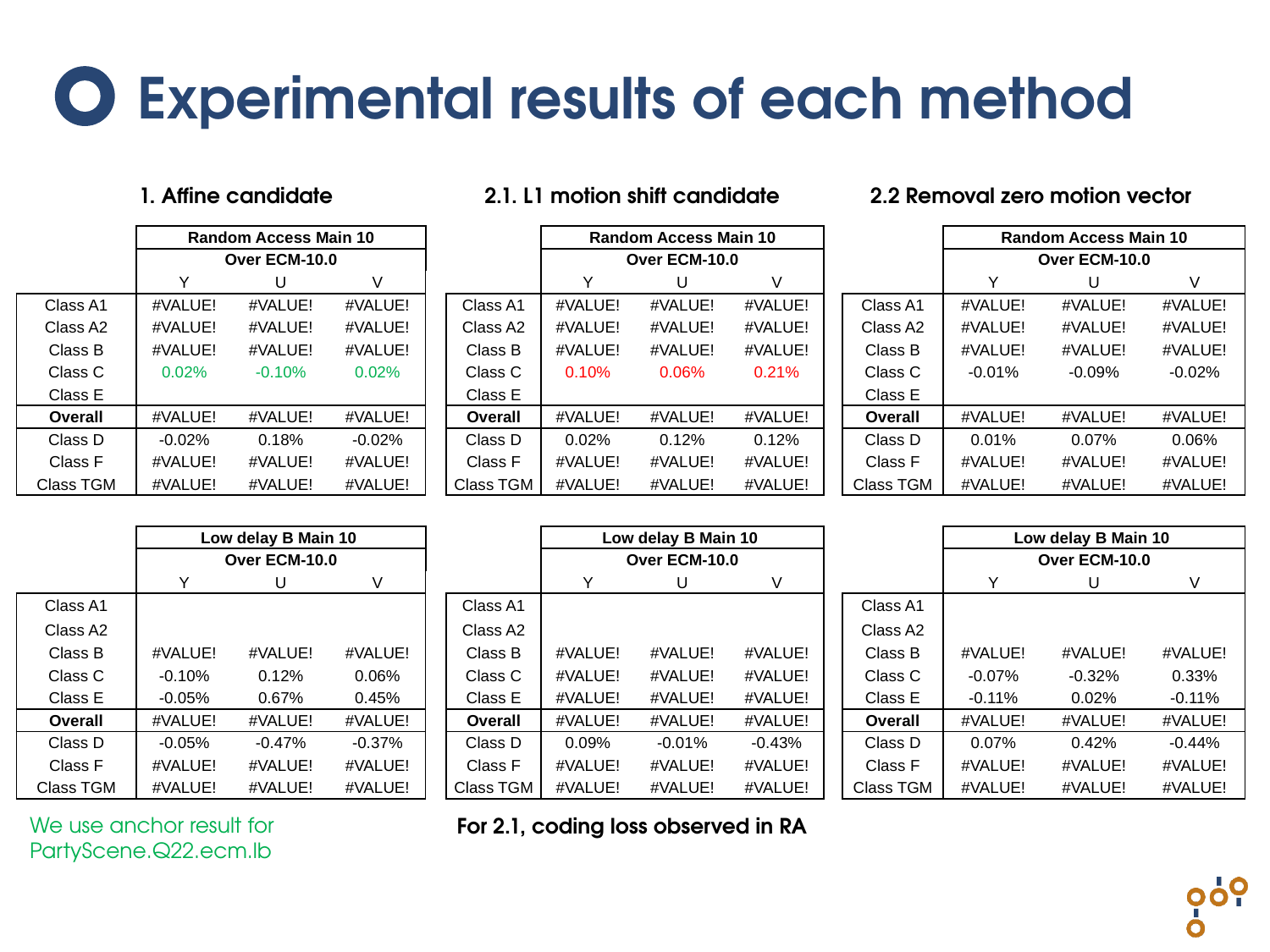

# Experimental results of each method
1. Affine candidate
2.1. L1 motion shift candidate
2.2 Removal zero motion vector
|  | Random Access Main 10 |  |  |
| --- | --- | --- | --- |
|  | Over ECM-10.0 |  |  |
|  | Y | U | V |
| Class A1 | #VALUE! | #VALUE! | #VALUE! |
| Class A2 | #VALUE! | #VALUE! | #VALUE! |
| Class B | #VALUE! | #VALUE! | #VALUE! |
| Class C | 0.02% | -0.10% | 0.02% |
| Class E |  |  |  |
| Overall | #VALUE! | #VALUE! | #VALUE! |
| Class D | -0.02% | 0.18% | -0.02% |
| Class F | #VALUE! | #VALUE! | #VALUE! |
| Class TGM | #VALUE! | #VALUE! | #VALUE! |
|  | Random Access Main 10 |  |  |
| --- | --- | --- | --- |
|  | Over ECM-10.0 |  |  |
|  | Y | U | V |
| Class A1 | #VALUE! | #VALUE! | #VALUE! |
| Class A2 | #VALUE! | #VALUE! | #VALUE! |
| Class B | #VALUE! | #VALUE! | #VALUE! |
| Class C | 0.10% | 0.06% | 0.21% |
| Class E |  |  |  |
| Overall | #VALUE! | #VALUE! | #VALUE! |
| Class D | 0.02% | 0.12% | 0.12% |
| Class F | #VALUE! | #VALUE! | #VALUE! |
| Class TGM | #VALUE! | #VALUE! | #VALUE! |
|  | Random Access Main 10 |  |  |
| --- | --- | --- | --- |
|  | Over ECM-10.0 |  |  |
|  | Y | U | V |
| Class A1 | #VALUE! | #VALUE! | #VALUE! |
| Class A2 | #VALUE! | #VALUE! | #VALUE! |
| Class B | #VALUE! | #VALUE! | #VALUE! |
| Class C | -0.01% | -0.09% | -0.02% |
| Class E |  |  |  |
| Overall | #VALUE! | #VALUE! | #VALUE! |
| Class D | 0.01% | 0.07% | 0.06% |
| Class F | #VALUE! | #VALUE! | #VALUE! |
| Class TGM | #VALUE! | #VALUE! | #VALUE! |
|  | Low delay B Main 10 |  |  |
| --- | --- | --- | --- |
|  | Over ECM-10.0 |  |  |
|  | Y | U | V |
| Class A1 |  |  |  |
| Class A2 |  |  |  |
| Class B | #VALUE! | #VALUE! | #VALUE! |
| Class C | -0.10% | 0.12% | 0.06% |
| Class E | -0.05% | 0.67% | 0.45% |
| Overall | #VALUE! | #VALUE! | #VALUE! |
| Class D | -0.05% | -0.47% | -0.37% |
| Class F | #VALUE! | #VALUE! | #VALUE! |
| Class TGM | #VALUE! | #VALUE! | #VALUE! |
|  | Low delay B Main 10 |  |  |
| --- | --- | --- | --- |
|  | Over ECM-10.0 |  |  |
|  | Y | U | V |
| Class A1 |  |  |  |
| Class A2 |  |  |  |
| Class B | #VALUE! | #VALUE! | #VALUE! |
| Class C | #VALUE! | #VALUE! | #VALUE! |
| Class E | #VALUE! | #VALUE! | #VALUE! |
| Overall | #VALUE! | #VALUE! | #VALUE! |
| Class D | 0.09% | -0.01% | -0.43% |
| Class F | #VALUE! | #VALUE! | #VALUE! |
| Class TGM | #VALUE! | #VALUE! | #VALUE! |
|  | Low delay B Main 10 |  |  |
| --- | --- | --- | --- |
|  | Over ECM-10.0 |  |  |
|  | Y | U | V |
| Class A1 |  |  |  |
| Class A2 |  |  |  |
| Class B | #VALUE! | #VALUE! | #VALUE! |
| Class C | -0.07% | -0.32% | 0.33% |
| Class E | -0.11% | 0.02% | -0.11% |
| Overall | #VALUE! | #VALUE! | #VALUE! |
| Class D | 0.07% | 0.42% | -0.44% |
| Class F | #VALUE! | #VALUE! | #VALUE! |
| Class TGM | #VALUE! | #VALUE! | #VALUE! |
We use anchor result for
PartyScene.Q22.ecm.lb
For 2.1, coding loss observed in RA